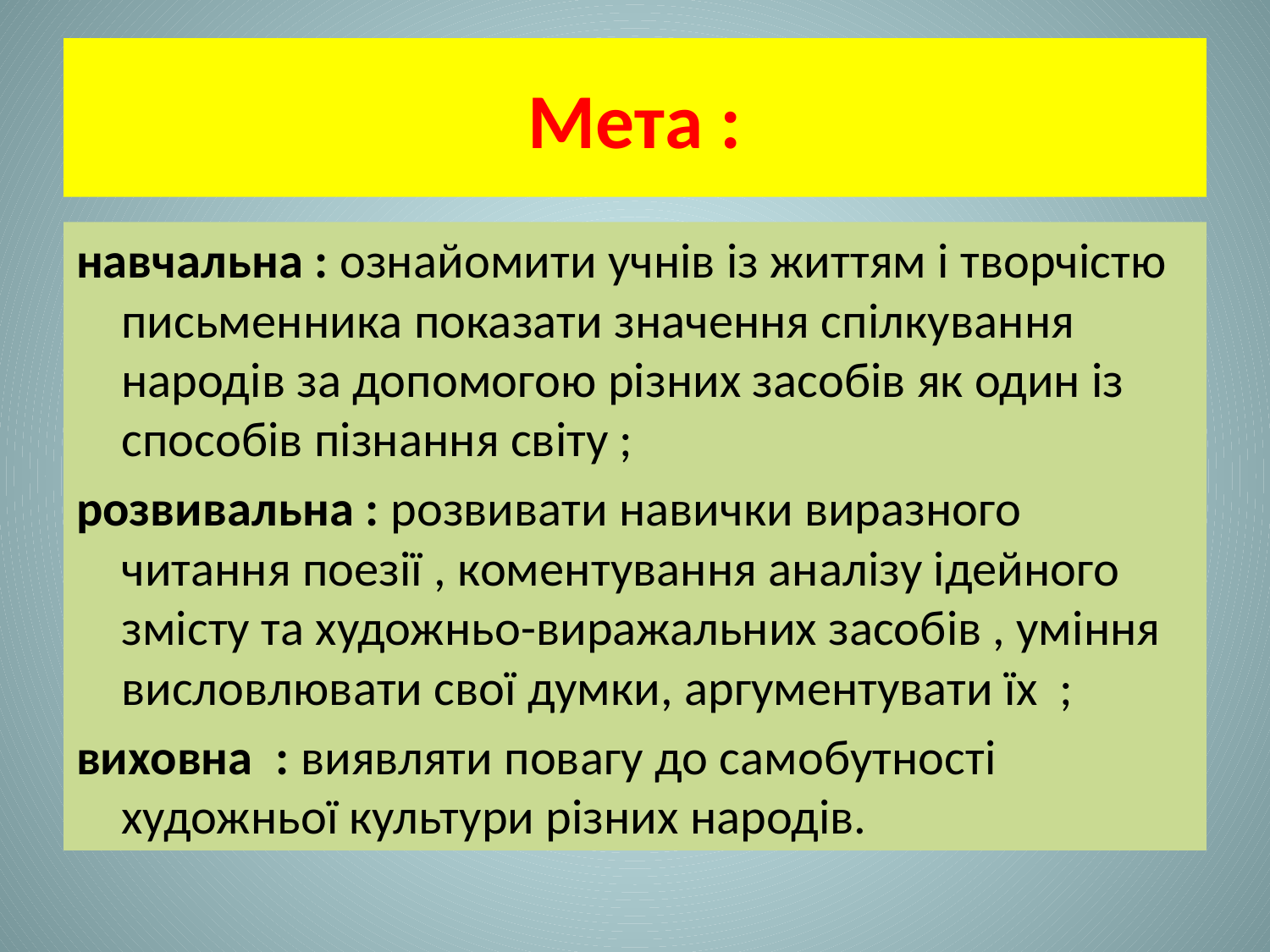

# Мета :
навчальна : ознайомити учнів із життям і творчістю письменника показати значення спілкування народів за допомогою різних засобів як один із способів пізнання світу ;
розвивальна : розвивати навички виразного читання поезії , коментування аналізу ідейного змісту та художньо-виражальних засобів , уміння висловлювати свої думки, аргументувати їх  ;
виховна  : виявляти повагу до самобутності художньої культури різних народів.